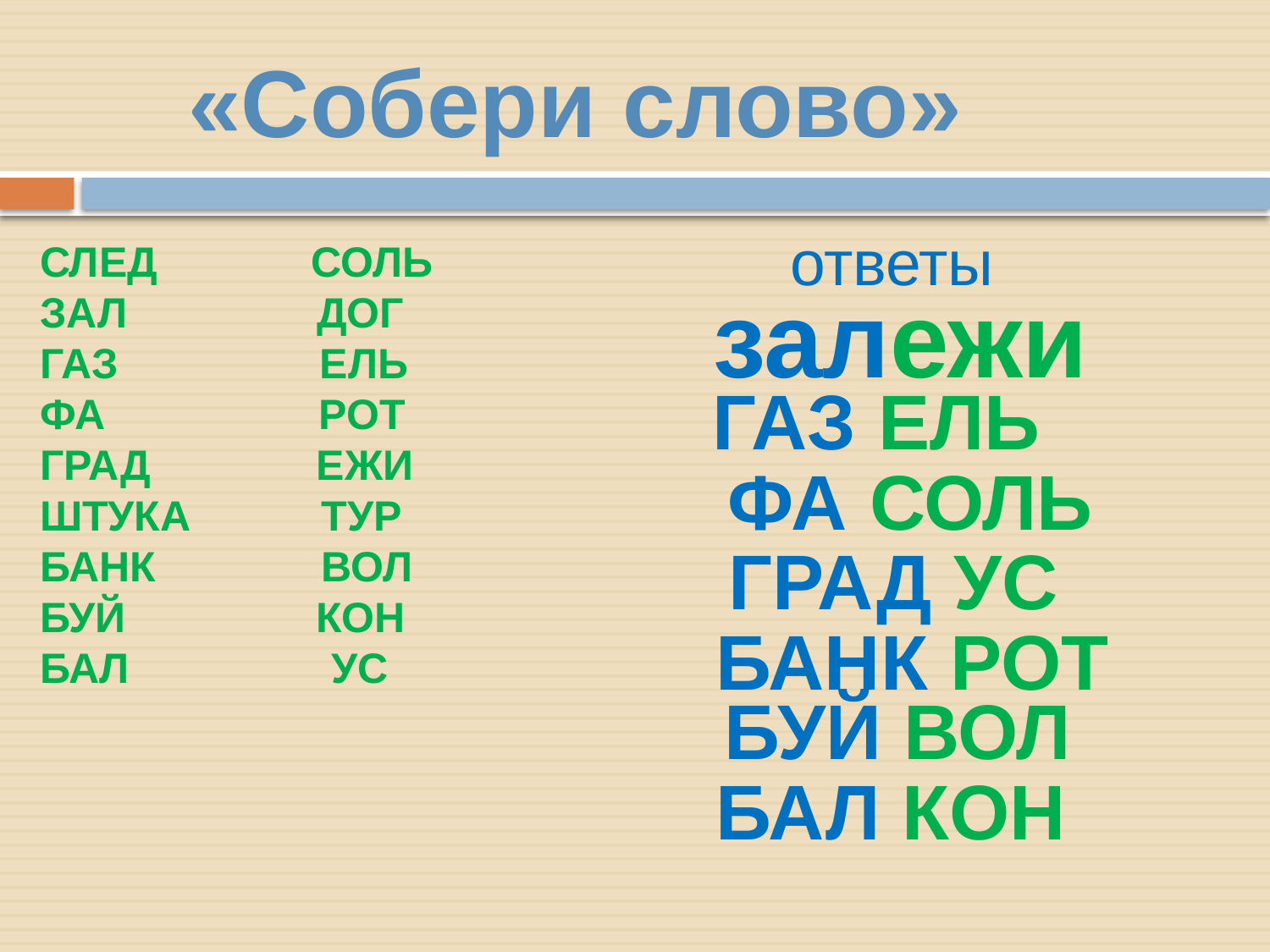

«Собери слово»
ответы
СЛЕД             СОЛЬ
ЗАЛ                ДОГ
ГАЗ                 ЕЛЬ
ФА                  РОТ
ГРАД              ЕЖИ
ШТУКА           ТУР
БАНК              ВОЛ
БУЙ                КОН
БАЛ                 УС
залежи
ГАЗ ЕЛЬ
ФА СОЛЬ
ГРАД УС
БАНК РОТ
 БУЙ ВОЛ
БАЛ КОН